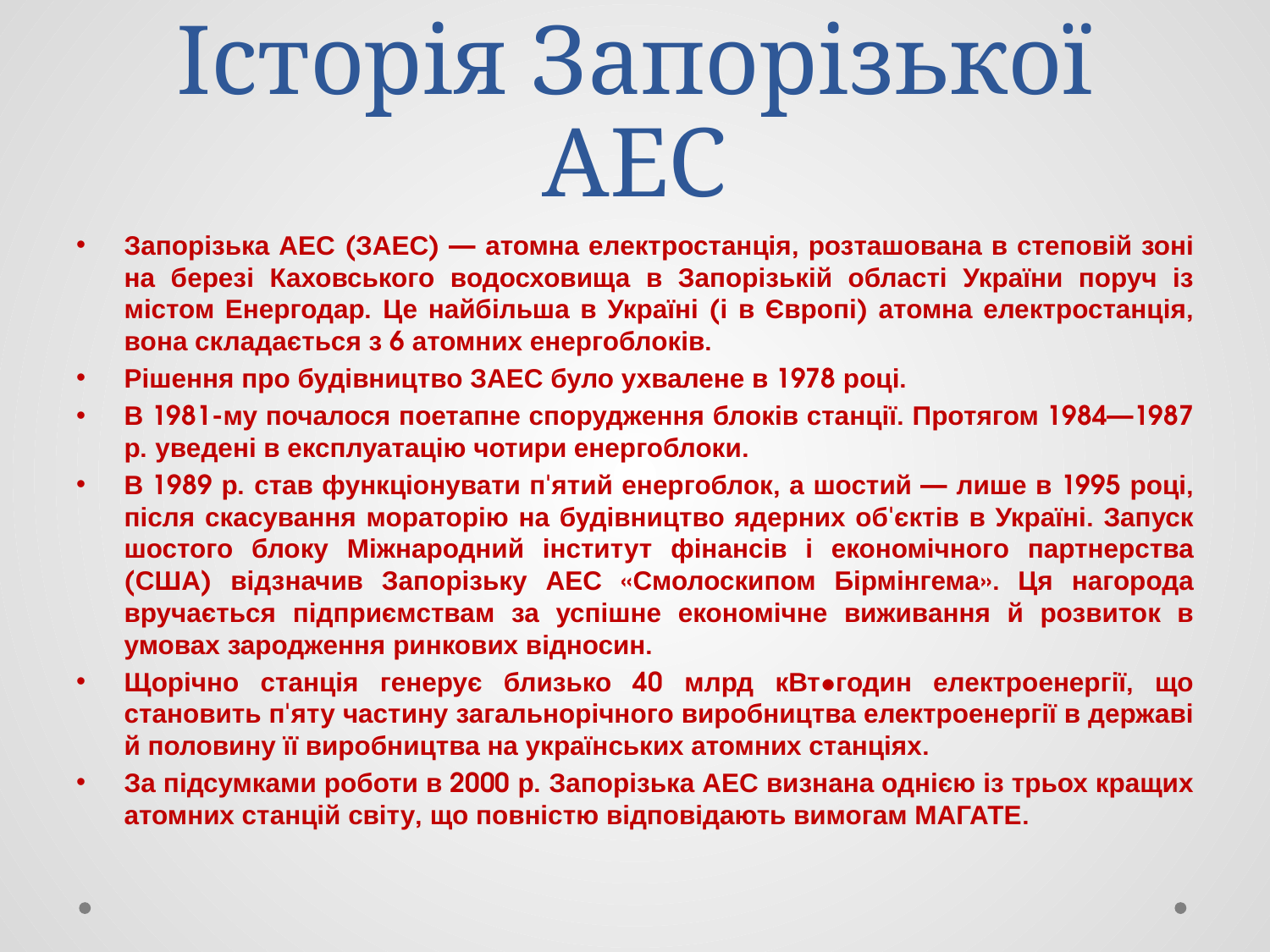

# Історія Запорізької АЕС
Запорізька АЕС (ЗАЕС) — атомна електростанція, розташована в степовій зоні на березі Каховського водосховища в Запорізькій області України поруч із містом Енергодар. Це найбільша в Україні (і в Європі) атомна електростанція, вона складається з 6 атомних енергоблоків.
Рішення про будівництво ЗАЕС було ухвалене в 1978 році.
В 1981-му почалося поетапне спорудження блоків станції. Протягом 1984—1987 р. уведені в експлуатацію чотири енергоблоки.
В 1989 р. став функціонувати п'ятий енергоблок, а шостий — лише в 1995 році, після скасування мораторію на будівництво ядерних об'єктів в Україні. Запуск шостого блоку Міжнародний інститут фінансів і економічного партнерства (США) відзначив Запорізьку АЕС «Смолоскипом Бірмінгема». Ця нагорода вручається підприємствам за успішне економічне виживання й розвиток в умовах зародження ринкових відносин.
Щорічно станція генерує близько 40 млрд кВт•годин електроенергії, що становить п'яту частину загальнорічного виробництва електроенергії в державі й половину її виробництва на українських атомних станціях.
За підсумками роботи в 2000 р. Запорізька АЕС визнана однією із трьох кращих атомних станцій світу, що повністю відповідають вимогам МАГАТЕ.